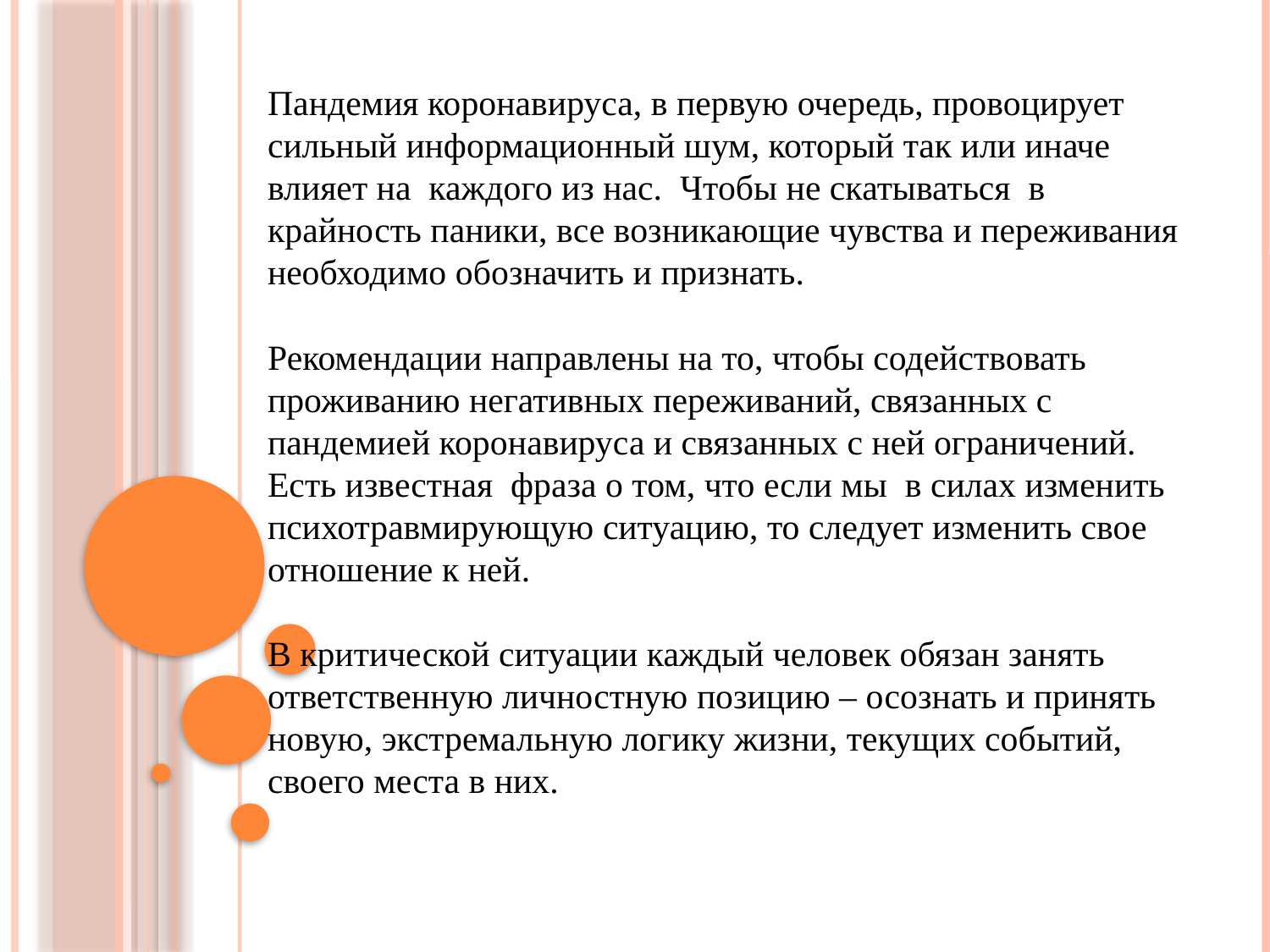

Пандемия коронавируса, в первую очередь, провоцирует сильный информационный шум, который так или иначе влияет на  каждого из нас.  Чтобы не скатываться  в крайность паники, все возникающие чувства и переживания необходимо обозначить и признать.

Рекомендации направлены на то, чтобы содействовать проживанию негативных переживаний, связанных с пандемией коронавируса и связанных с ней ограничений. Есть известная  фраза о том, что если мы  в силах изменить психотравмирующую ситуацию, то следует изменить свое отношение к ней.

В критической ситуации каждый человек обязан занять ответственную личностную позицию – осознать и принять новую, экстремальную логику жизни, текущих событий, своего места в них.